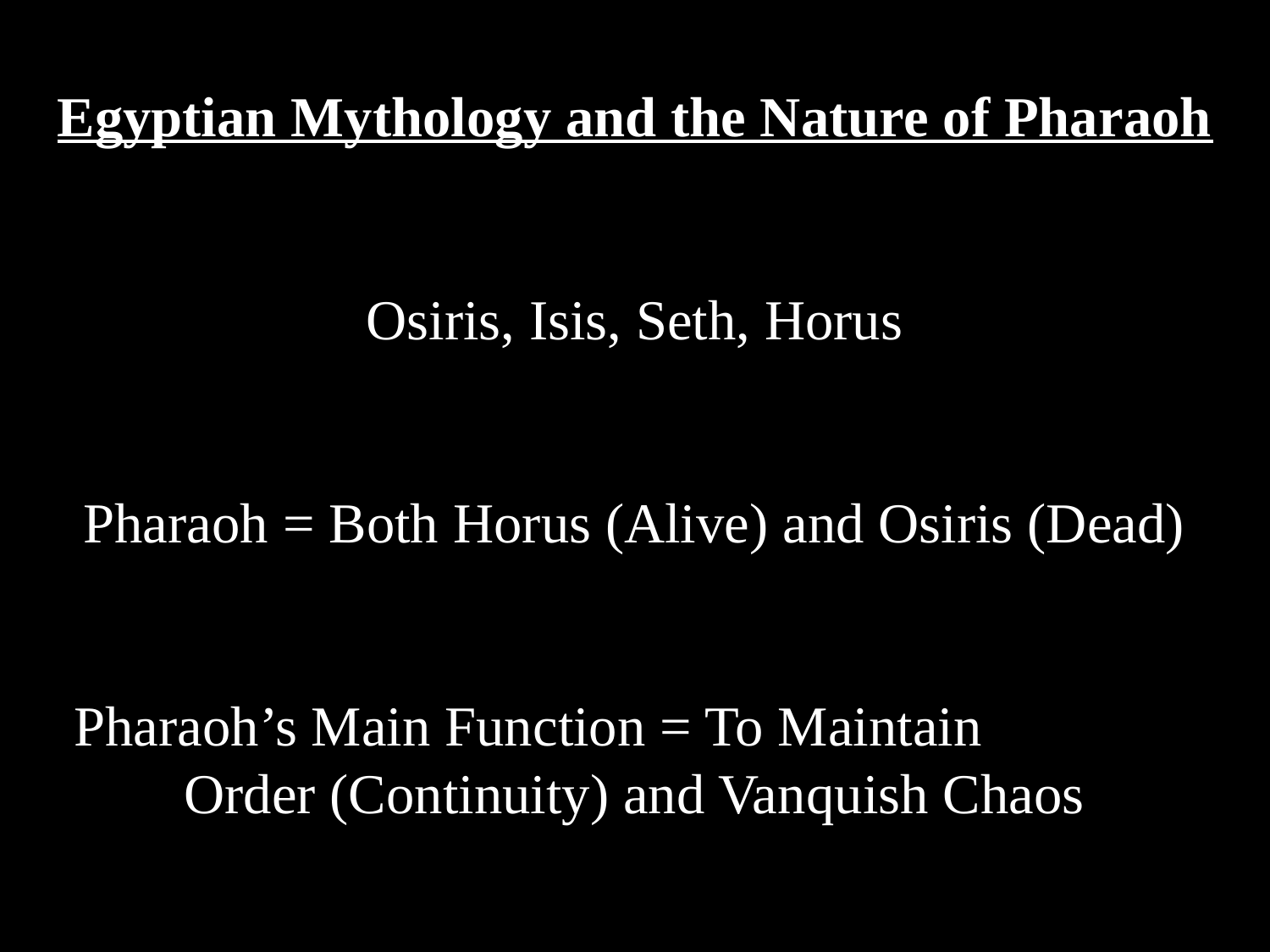

Egyptian Mythology and the Nature of Pharaoh

Osiris, Isis, Seth, Horus

Pharaoh = Both Horus (Alive) and Osiris (Dead)

Pharaoh’s Main Function = To Maintain                Order (Continuity) and Vanquish Chaos